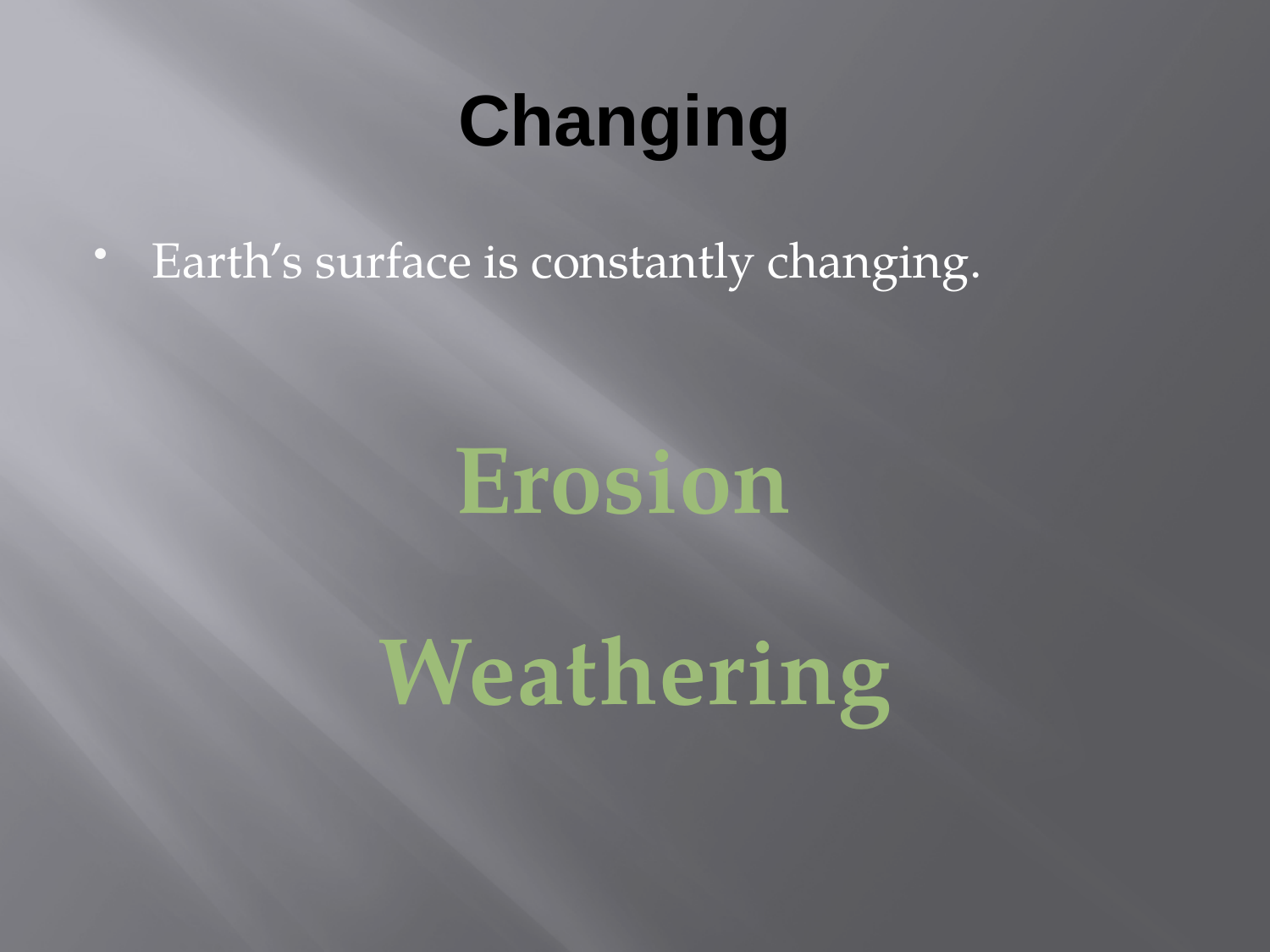

# Changing
Earth’s surface is constantly changing.

Erosion
Weathering